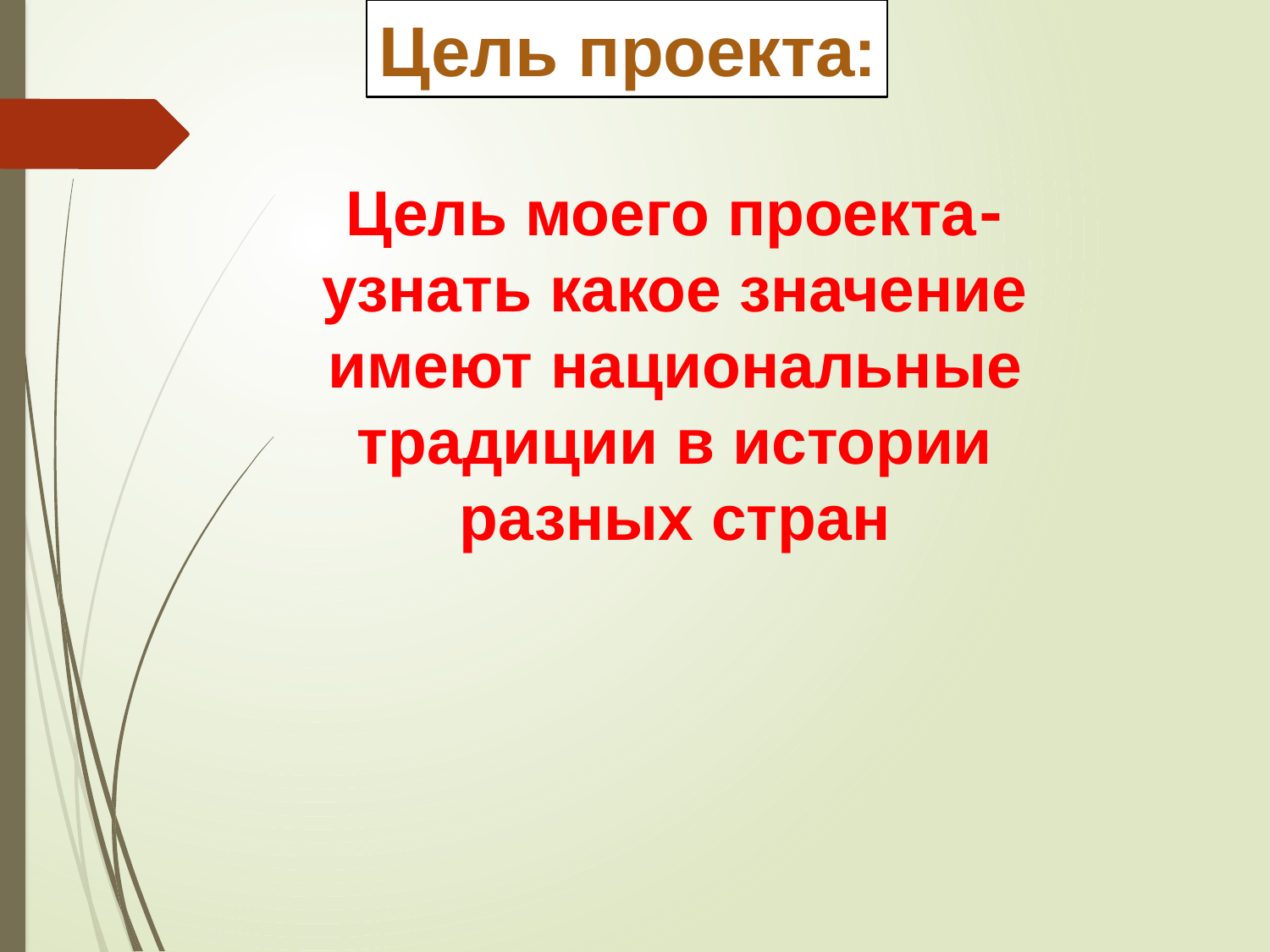

Цель проекта:
Цель моего проекта-узнать какое значение имеют национальные традиции в истории разных стран